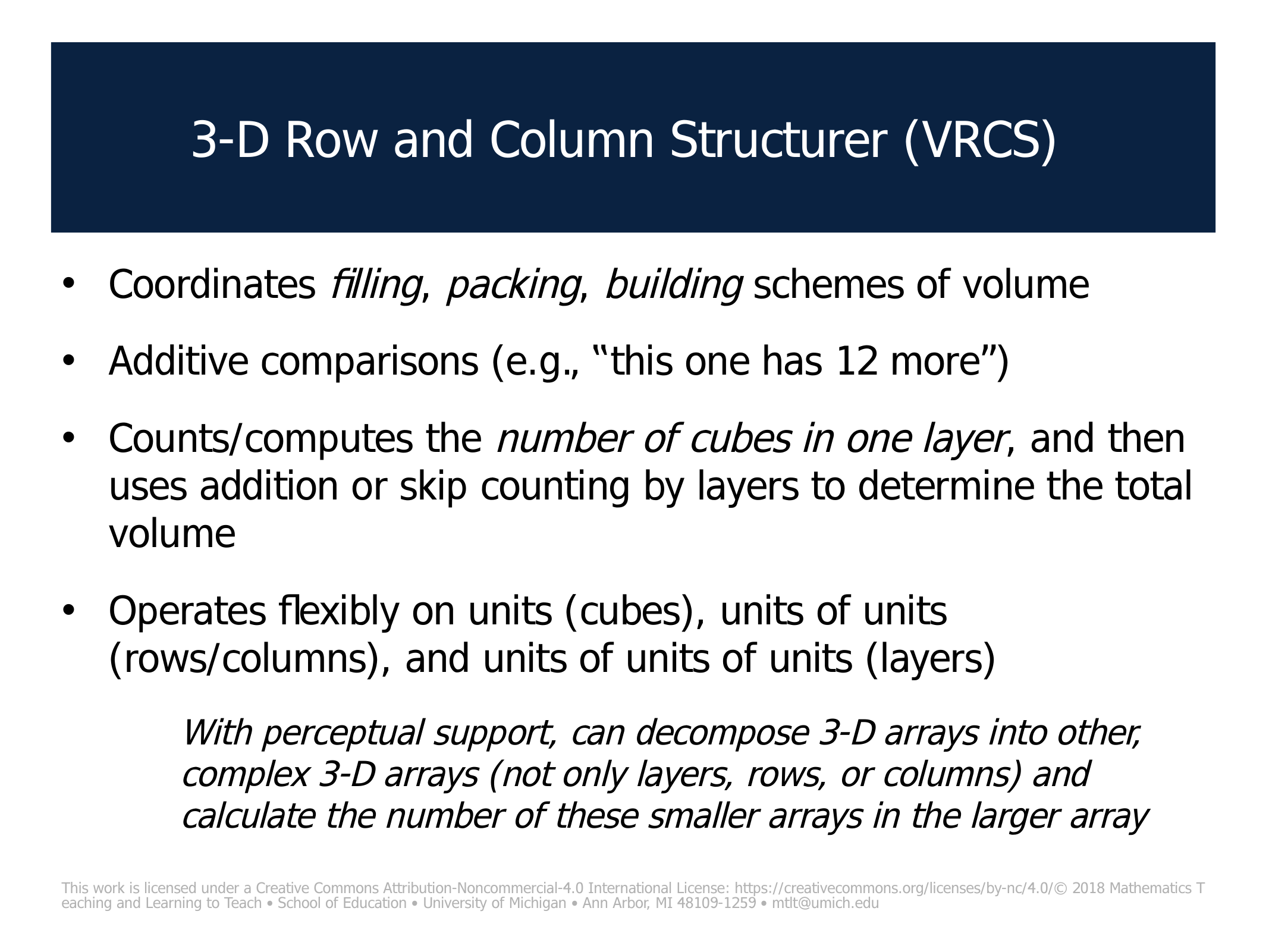

# 3-D Row and Column Structurer (VRCS)
Coordinates filling, packing, building schemes of volume
Additive comparisons (e.g., “this one has 12 more”)
Counts/computes the number of cubes in one layer, and then uses addition or skip counting by layers to determine the total volume
Operates flexibly on units (cubes), units of units (rows/columns), and units of units of units (layers)
With perceptual support, can decompose 3-D arrays into other, complex 3-D arrays (not only layers, rows, or columns) and calculate the number of these smaller arrays in the larger array
This work is licensed under a Creative Commons Attribution-Noncommercial-4.0 International License: https://creativecommons.org/licenses/by-nc/4.0/
© 2018 Mathematics Teaching and Learning to Teach • School of Education • University of Michigan • Ann Arbor, MI 48109-1259 • mtlt@umich.edu